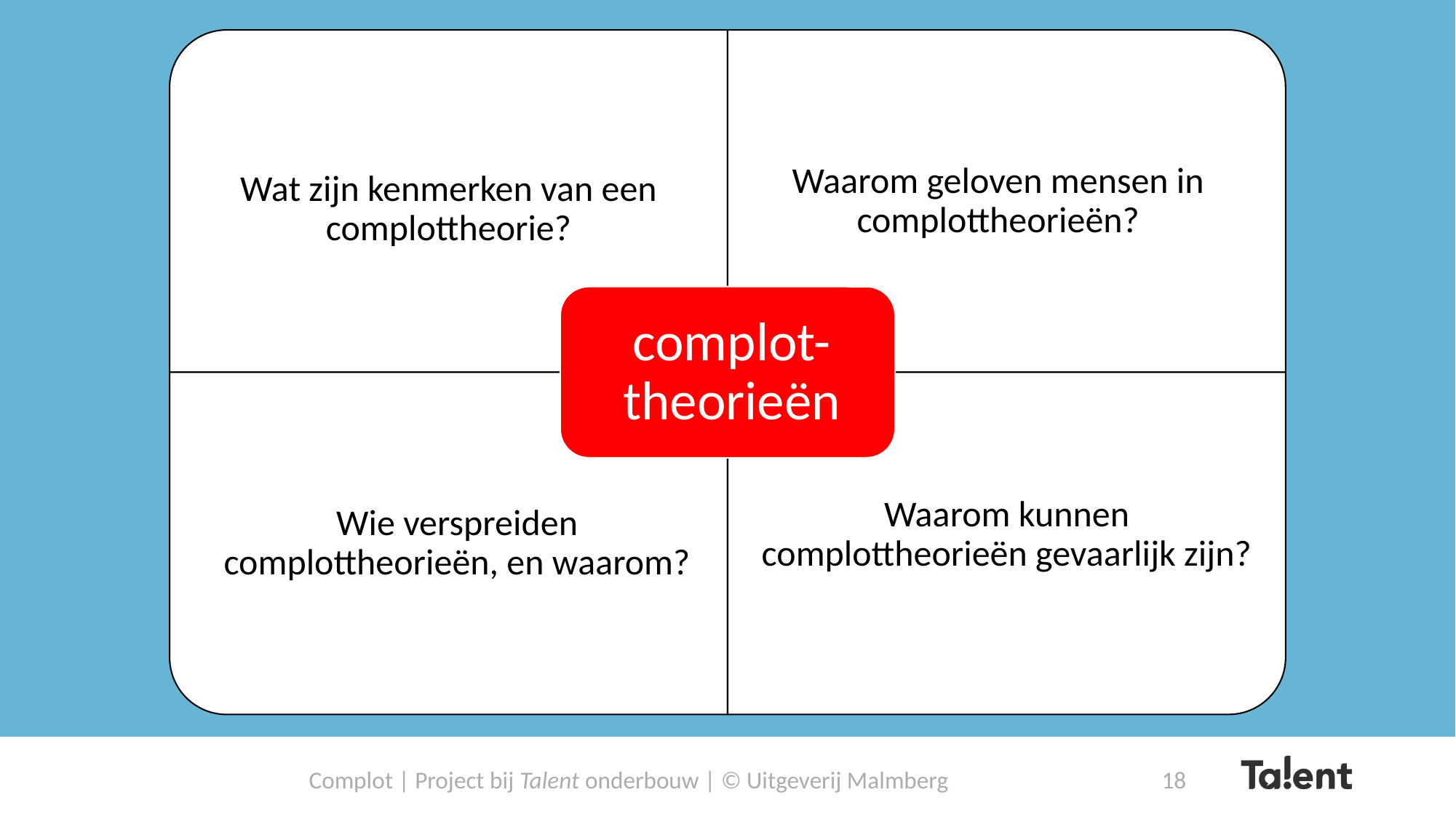

Wat zijn kenmerken van een complottheorie?
Waarom geloven mensen in complottheorieën?
Wie verspreiden complottheorieën, en waarom?
Waarom kunnen complottheorieën gevaarlijk zijn?
complot-theorieën
Complot | Project bij Talent onderbouw | © Uitgeverij Malmberg
18